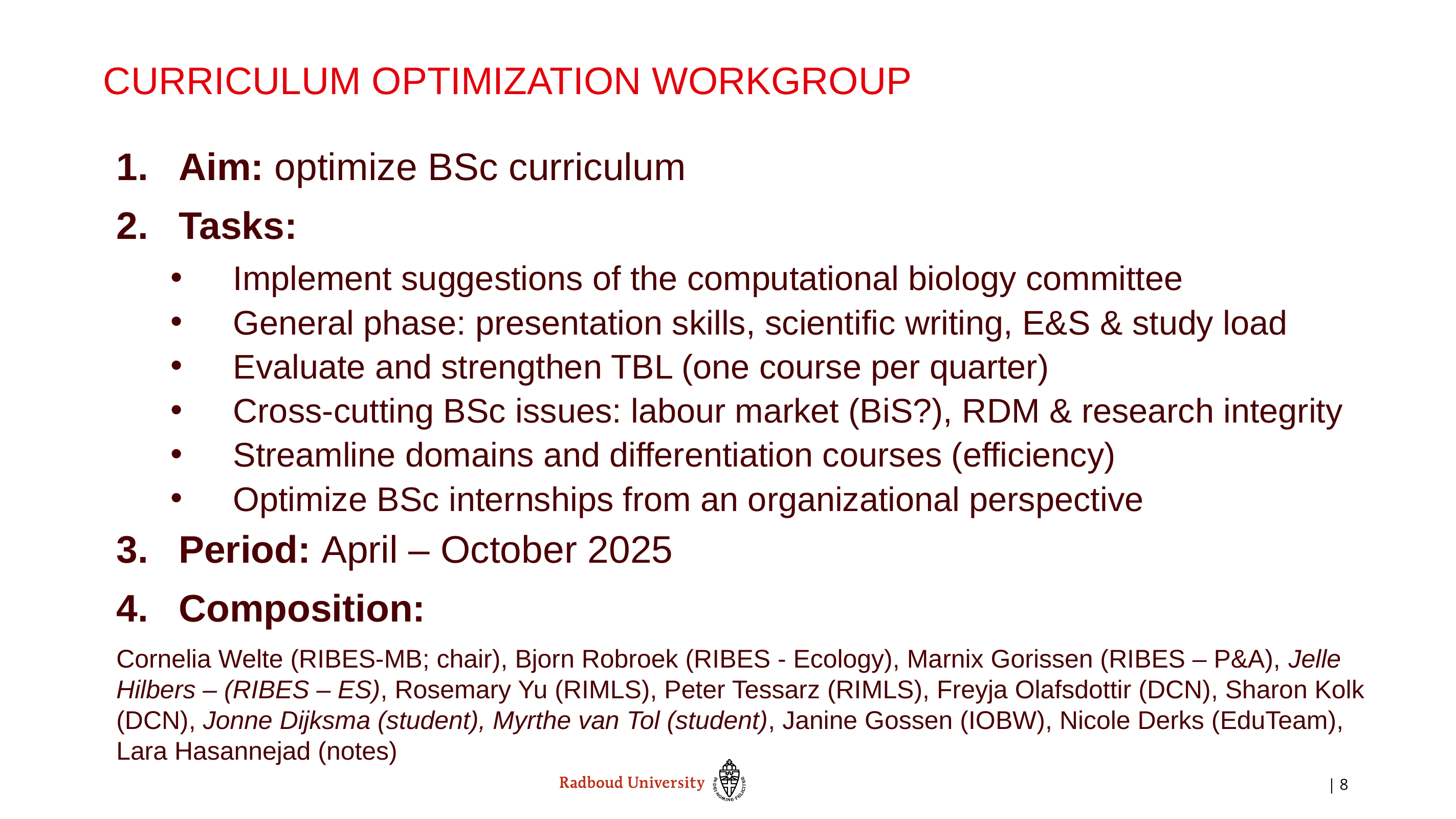

# Curriculum Optimization workgroup
Aim: optimize BSc curriculum
Tasks:
Implement suggestions of the computational biology committee
General phase: presentation skills, scientific writing, E&S & study load
Evaluate and strengthen TBL (one course per quarter)
Cross-cutting BSc issues: labour market (BiS?), RDM & research integrity
Streamline domains and differentiation courses (efficiency)
Optimize BSc internships from an organizational perspective
Period: April – October 2025
Composition:
Cornelia Welte (RIBES-MB; chair), Bjorn Robroek (RIBES - Ecology), Marnix Gorissen (RIBES – P&A), Jelle Hilbers – (RIBES – ES), Rosemary Yu (RIMLS), Peter Tessarz (RIMLS), Freyja Olafsdottir (DCN), Sharon Kolk (DCN), Jonne Dijksma (student), Myrthe van Tol (student), Janine Gossen (IOBW), Nicole Derks (EduTeam), Lara Hasannejad (notes)
| 8